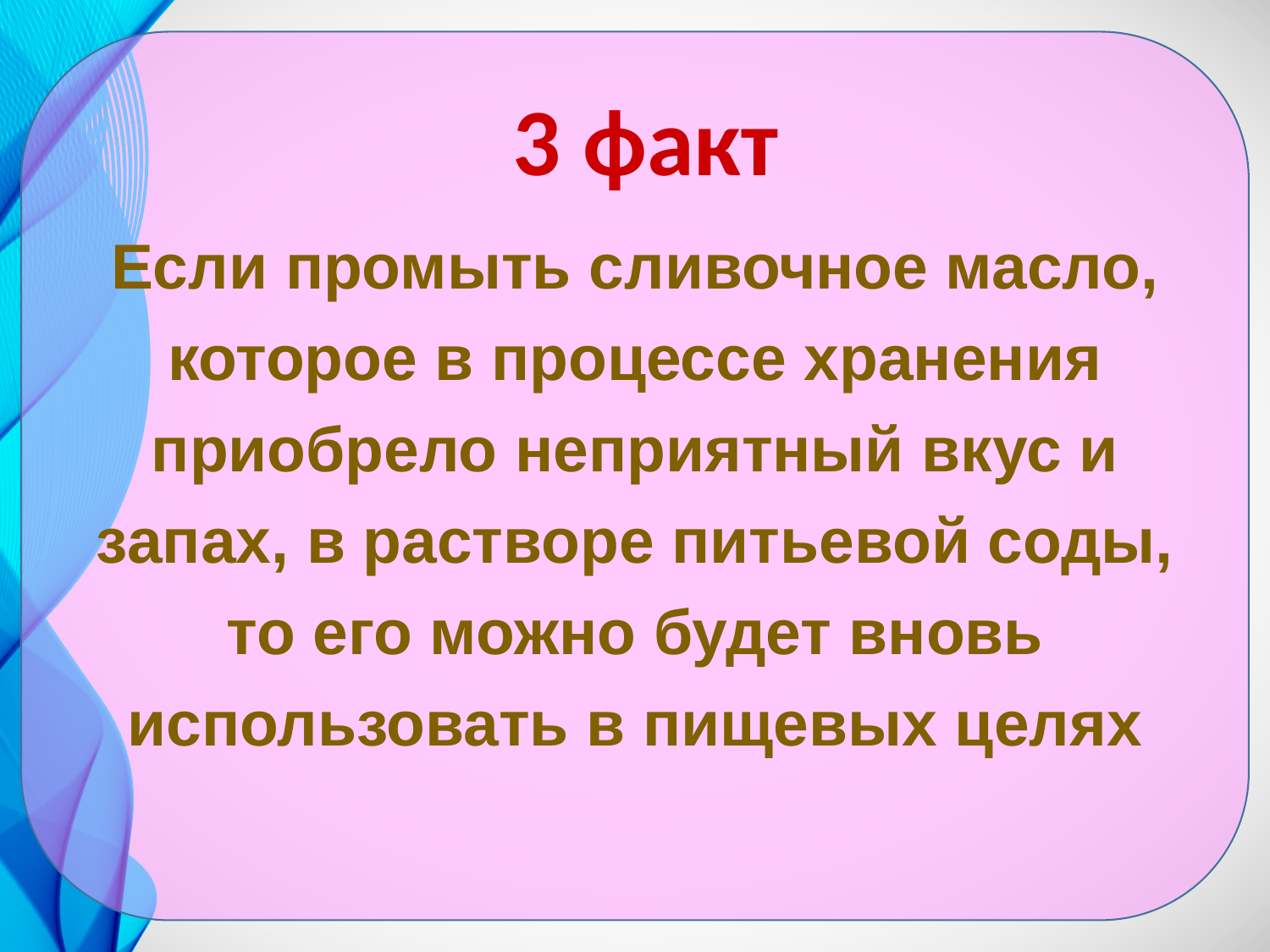

Если промыть сливочное масло, которое в процессе хранения приобрело неприятный вкус и запах, в растворе питьевой соды, то его можно будет вновь использовать в пищевых целях

3 факт